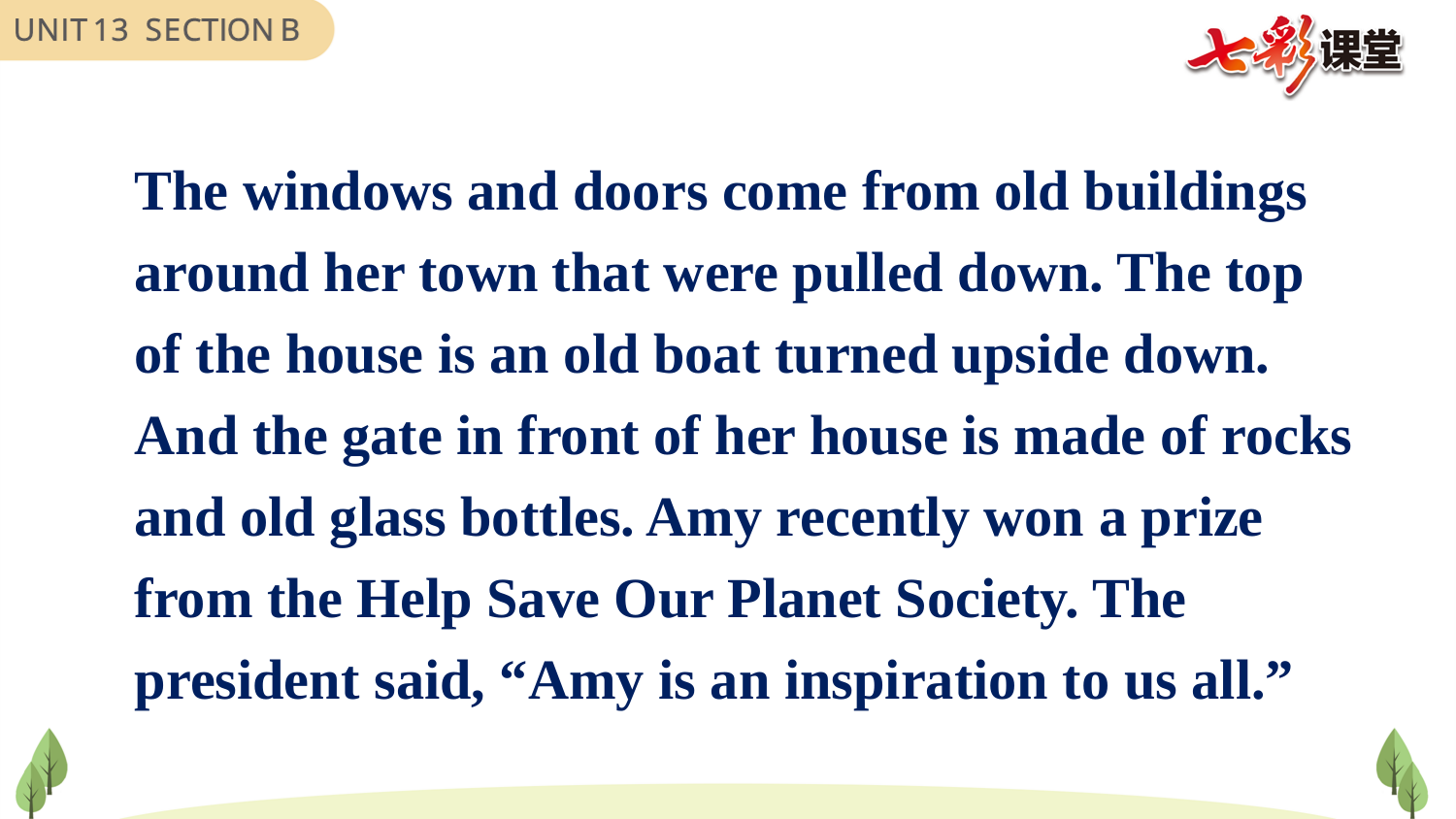

The windows and doors come from old buildings around her town that were pulled down. The top of the house is an old boat turned upside down. And the gate in front of her house is made of rocks and old glass bottles. Amy recently won a prize from the Help Save Our Planet Society. The president said, “Amy is an inspiration to us all.”